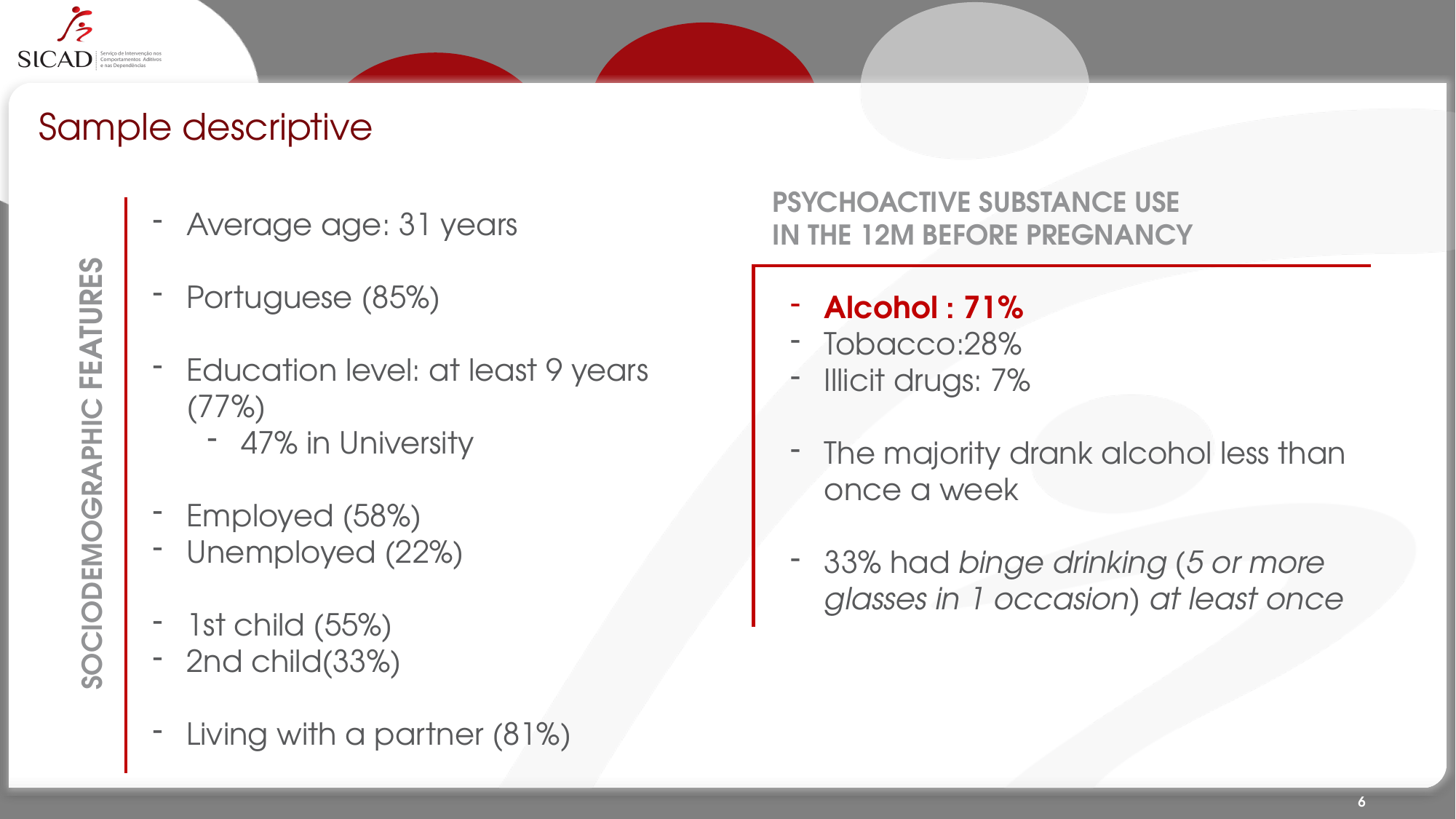

Sample descriptive

PSYCHOACTIVE SUBSTANCE USE
IN THE 12M BEFORE PREGNANCY
Average age: 31 years

Portuguese (85%)

Education level: at least 9 years (77%)
47% in University

Employed (58%)
Unemployed (22%)

1st child (55%)
2nd child(33%)

Living with a partner (81%)

SOCIODEMOGRAPHIC FEATURES

Alcohol : 71%
Tobacco:28%
Illicit drugs: 7%

The majority drank alcohol less than once a week

33% had binge drinking (5 or more glasses in 1 occasion) at least once

6